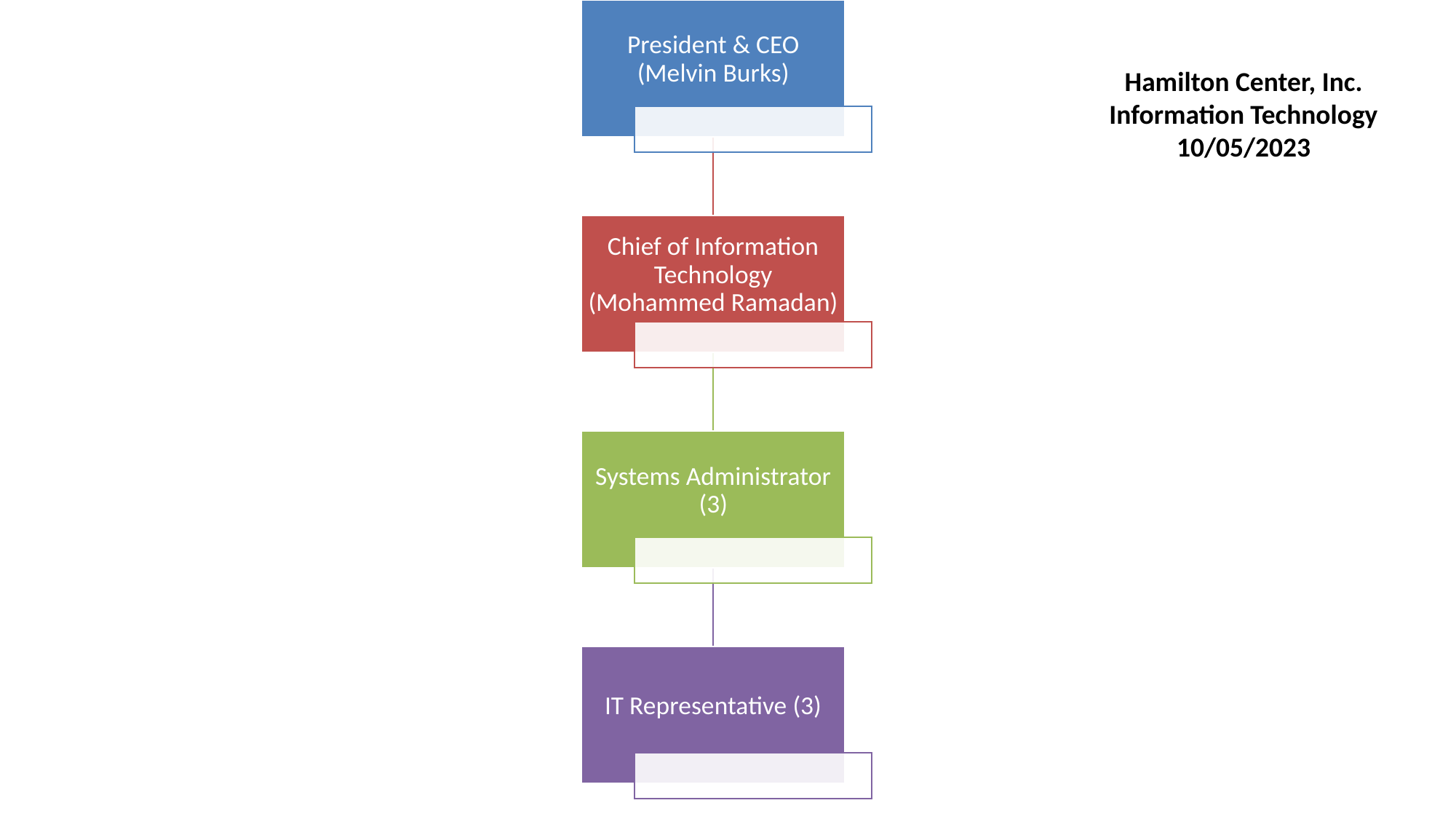

President & CEO
(Melvin Burks)

Chief of Information Technology
(Mohammed Ramadan)

Systems Administrator (3)

IT Representative (3)

Hamilton Center, Inc.
Information Technology
10/05/2023